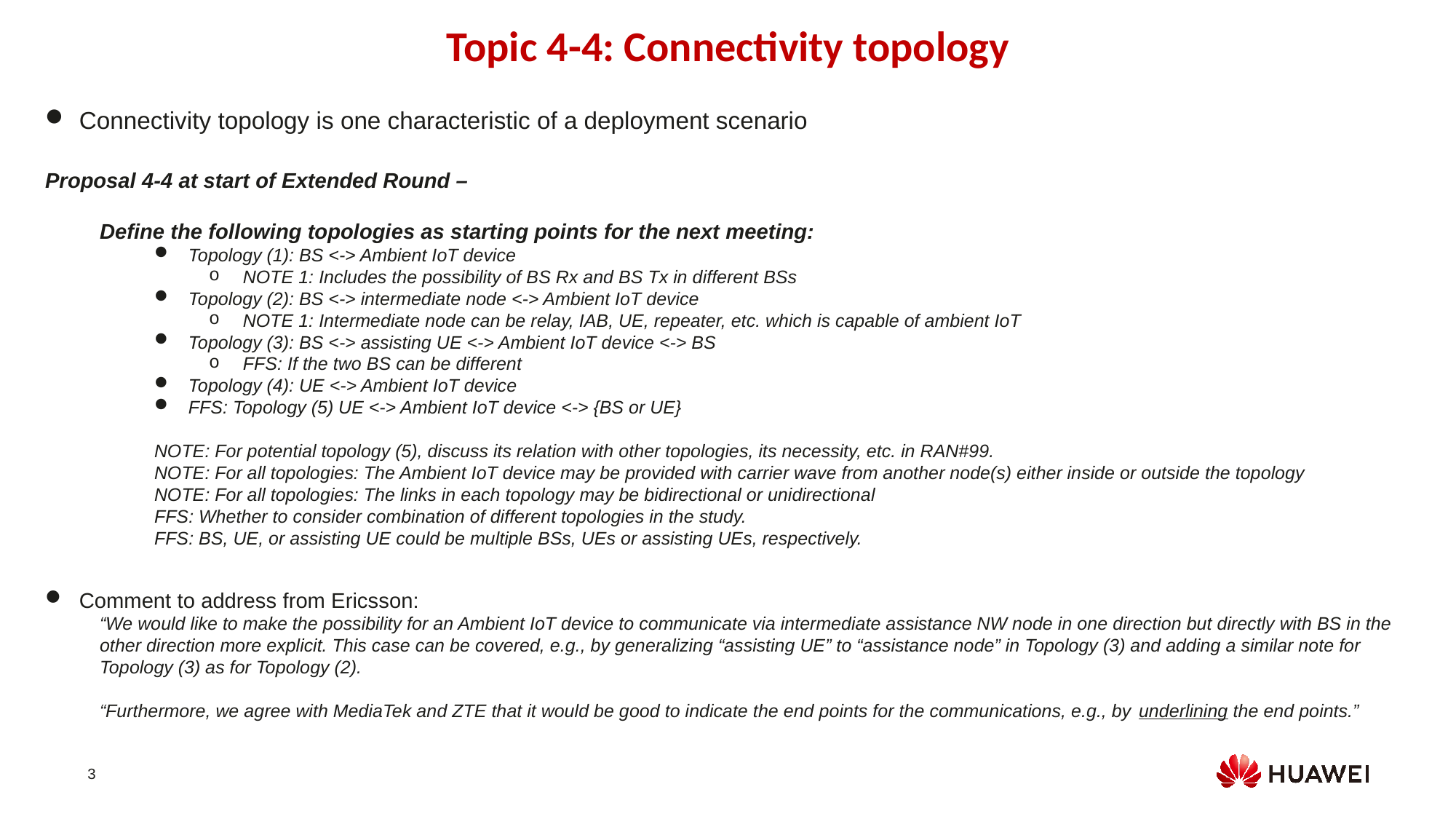

Topic 4-4: Connectivity topology
Connectivity topology is one characteristic of a deployment scenario

Proposal 4-4 at start of Extended Round –

Define the following topologies as starting points for the next meeting:
Topology (1): BS <-> Ambient IoT device
NOTE 1: Includes the possibility of BS Rx and BS Tx in different BSs
Topology (2): BS <-> intermediate node <-> Ambient IoT device
NOTE 1: Intermediate node can be relay, IAB, UE, repeater, etc. which is capable of ambient IoT
Topology (3): BS <-> assisting UE <-> Ambient IoT device <-> BS
FFS: If the two BS can be different
Topology (4): UE <-> Ambient IoT device
FFS: Topology (5) UE <-> Ambient IoT device <-> {BS or UE}

NOTE: For potential topology (5), discuss its relation with other topologies, its necessity, etc. in RAN#99.
NOTE: For all topologies: The Ambient IoT device may be provided with carrier wave from another node(s) either inside or outside the topology
NOTE: For all topologies: The links in each topology may be bidirectional or unidirectional
FFS: Whether to consider combination of different topologies in the study.
FFS: BS, UE, or assisting UE could be multiple BSs, UEs or assisting UEs, respectively.

Comment to address from Ericsson:
“We would like to make the possibility for an Ambient IoT device to communicate via intermediate assistance NW node in one direction but directly with BS in the other direction more explicit. This case can be covered, e.g., by generalizing “assisting UE” to “assistance node” in Topology (3) and adding a similar note for Topology (3) as for Topology (2).

“Furthermore, we agree with MediaTek and ZTE that it would be good to indicate the end points for the communications, e.g., by underlining the end points.”